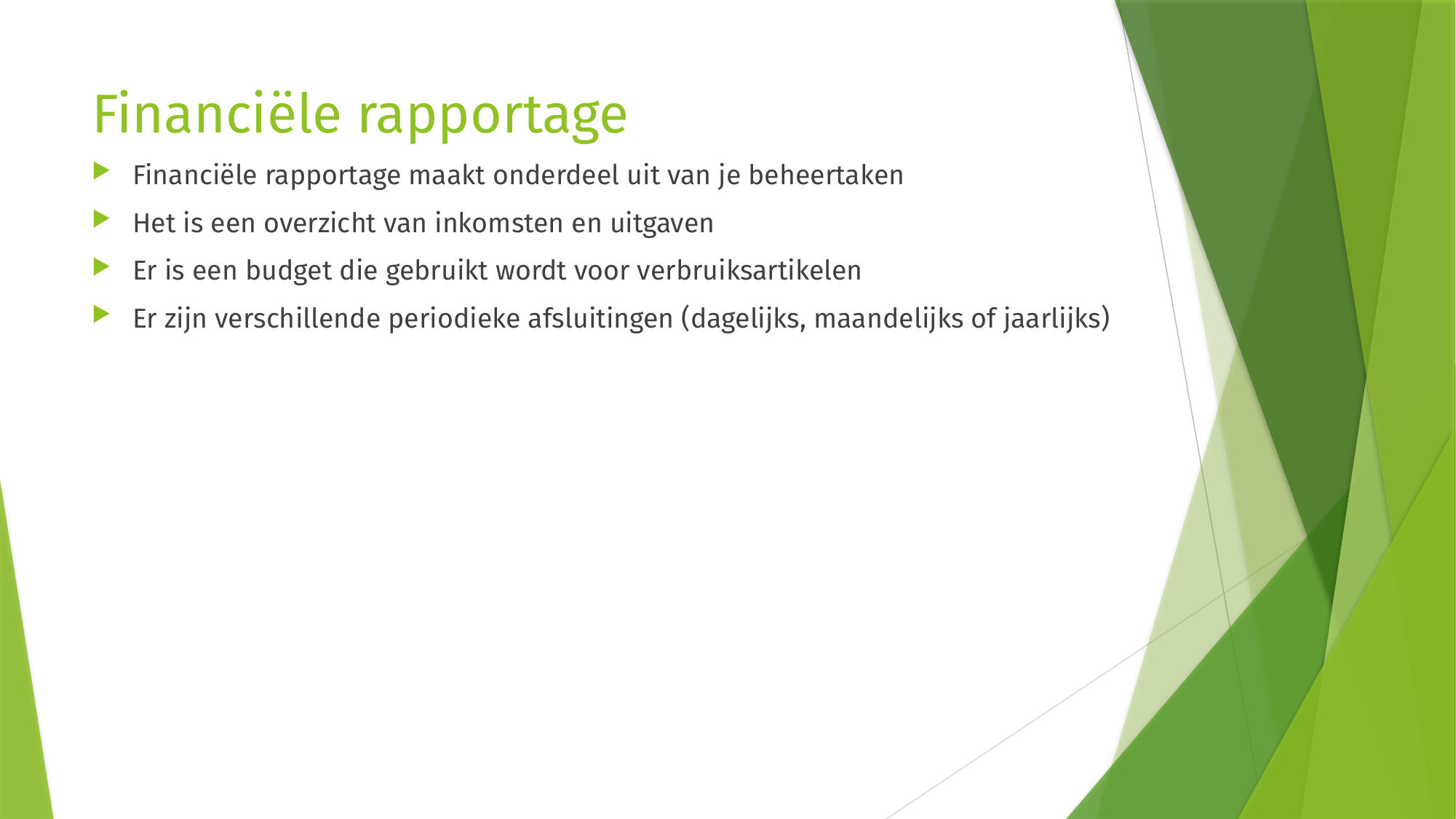

# Financiële rapportage
Financiële rapportage maakt onderdeel uit van je beheertaken
Het is een overzicht van inkomsten en uitgaven
Er is een budget die gebruikt wordt voor verbruiksartikelen
Er zijn verschillende periodieke afsluitingen (dagelijks, maandelijks of jaarlijks)